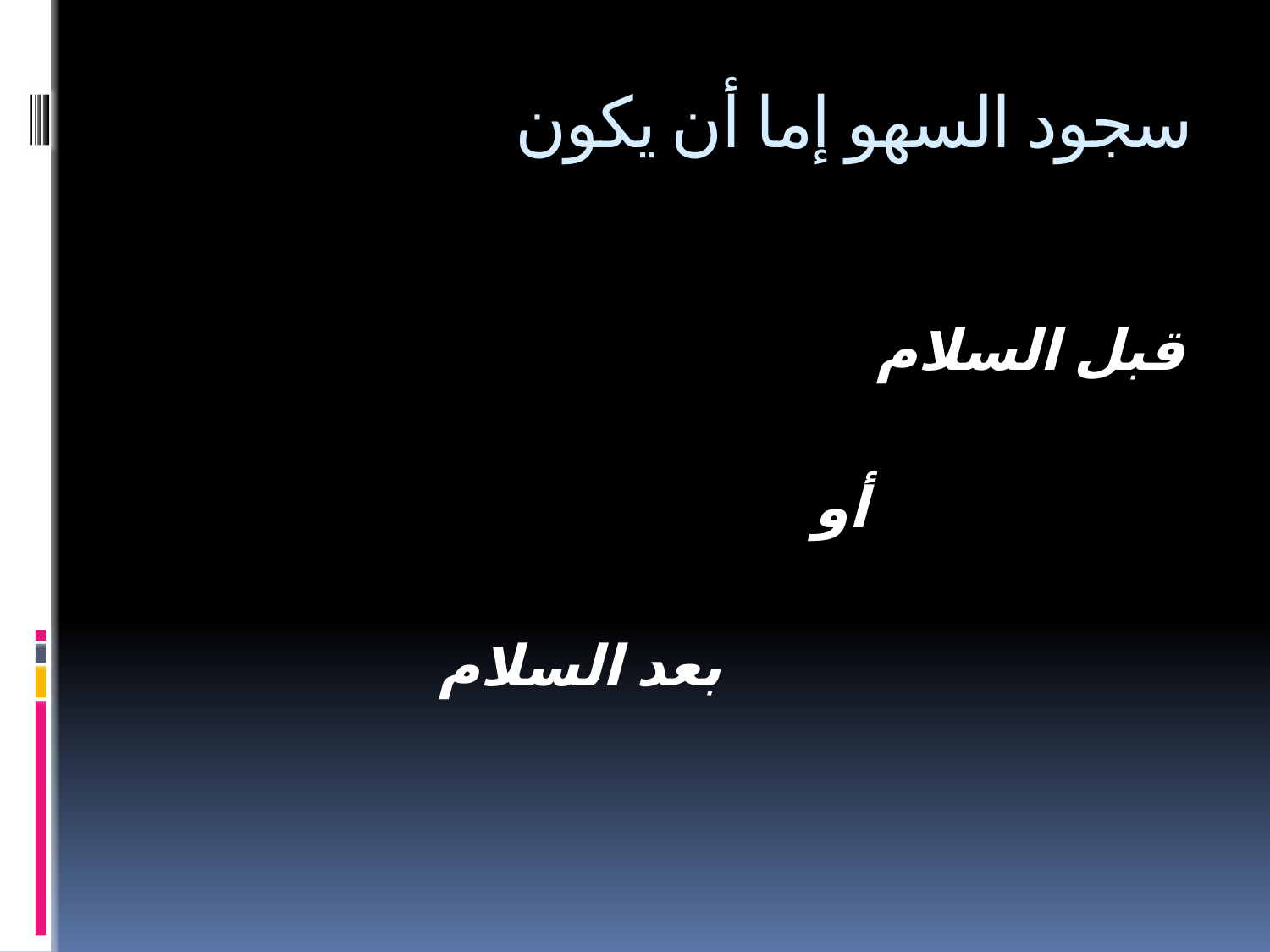

# سجود السهو إما أن يكون
قبل السلام

               أو

                         بعد السلام